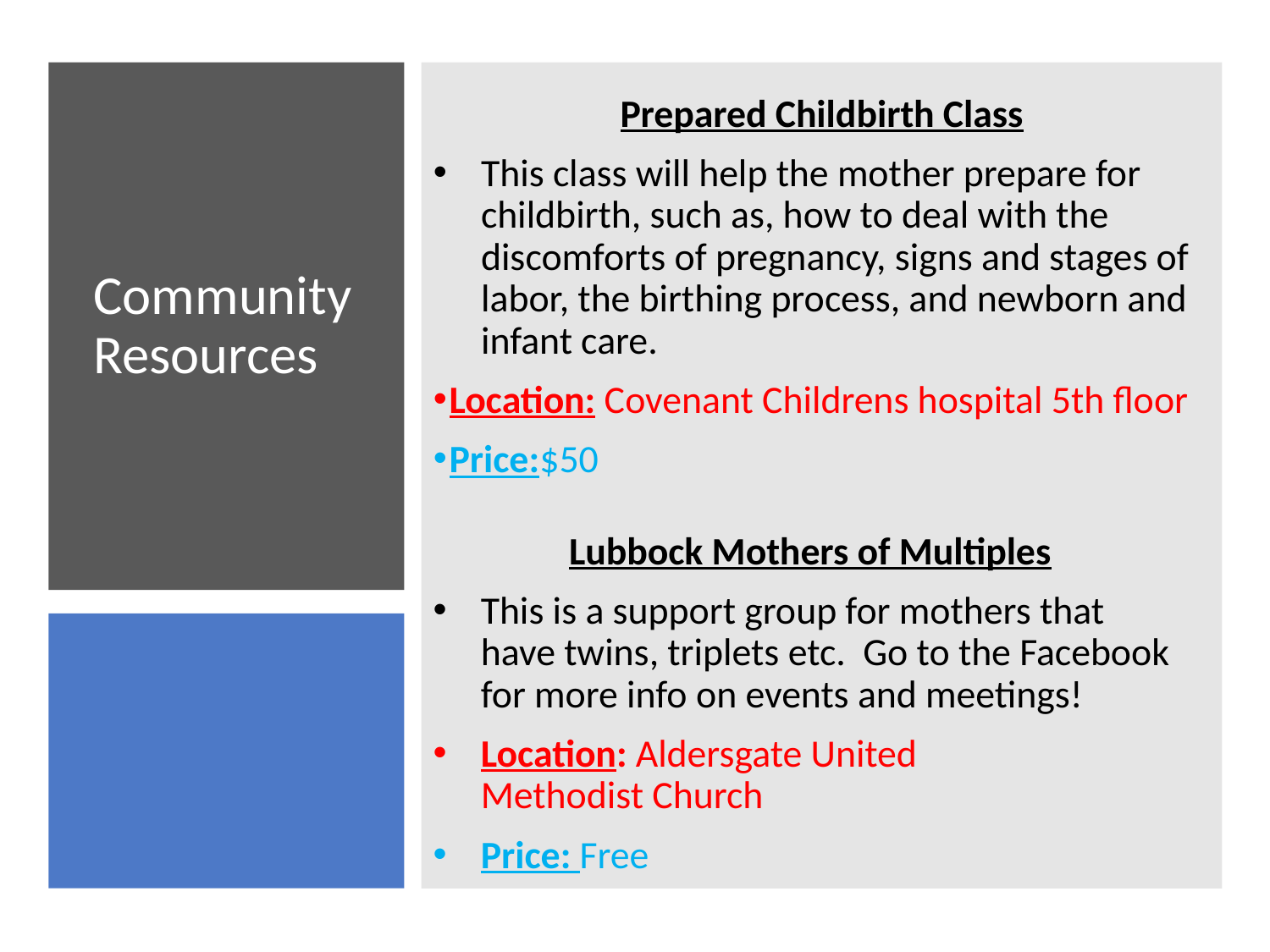

Prepared Childbirth Class
This class will help the mother prepare for childbirth, such as, how to deal with the discomforts of pregnancy, signs and stages of labor, the birthing process, and newborn and infant care.
Location: Covenant Childrens hospital 5th floor
Price:$50

# Community Resources
Lubbock Mothers of Multiples
This is a support group for mothers that have twins, triplets etc.  Go to the Facebook for more info on events and meetings!
Location: Aldersgate United Methodist Church
Price: Free